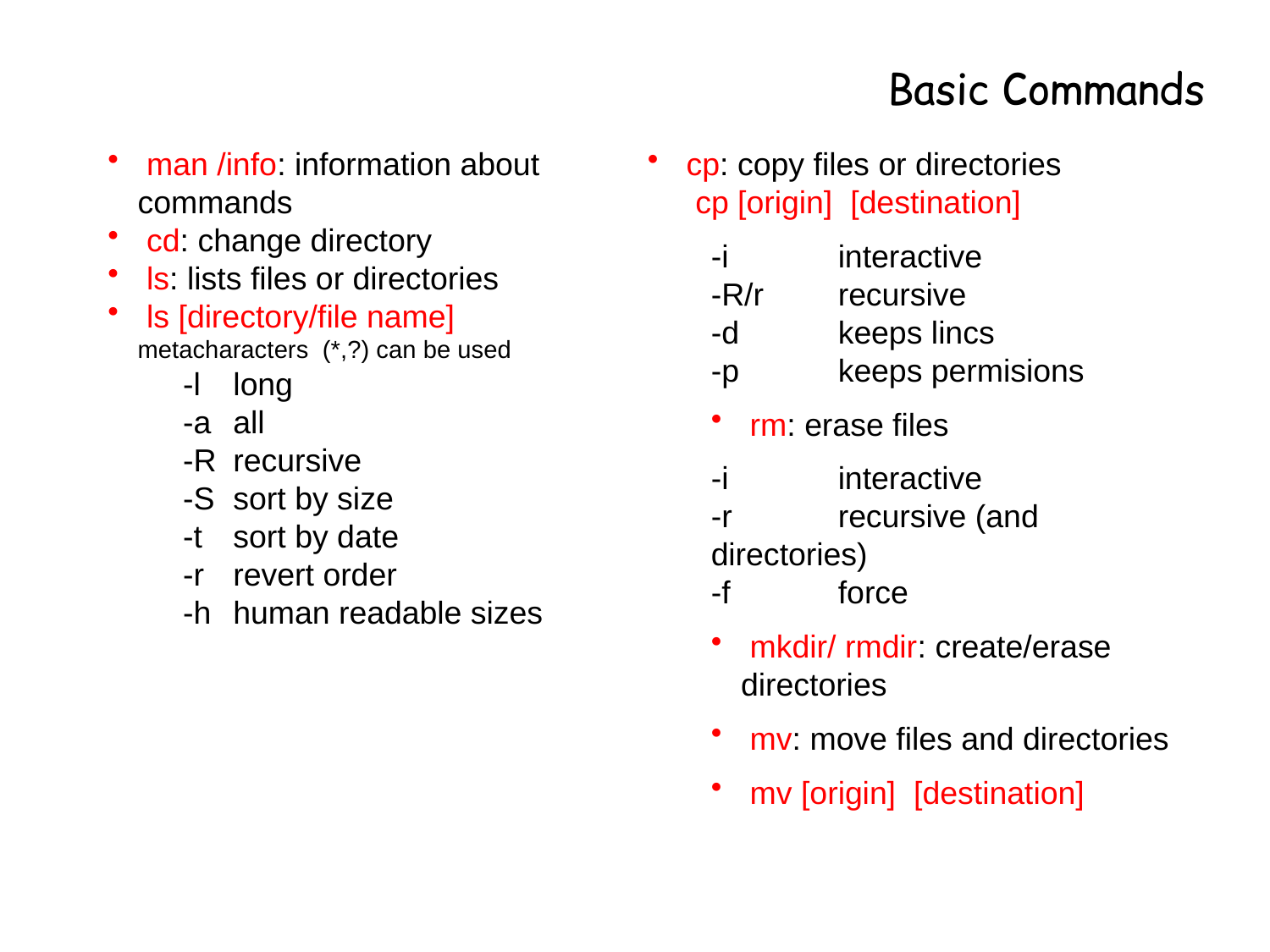

Basic Commands
 man /info: information about commands
 cd: change directory
 ls: lists files or directories
 ls [directory/file name] metacharacters  (*,?) can be used
-l 	long
-a 	all
-R	recursive
-S	sort by size
-t	sort by date
-r	revert order
-h 	human readable sizes
 cp: copy files or directories
  cp [origin]  [destination]
-i 	interactive
-R/r	recursive
-d	keeps lincs
-p	keeps permisions
 rm: erase files
-i 	interactive
-r	recursive (and directories)
-f	force
 mkdir/ rmdir: create/erase directories
 mv: move files and directories
 mv [origin]  [destination]